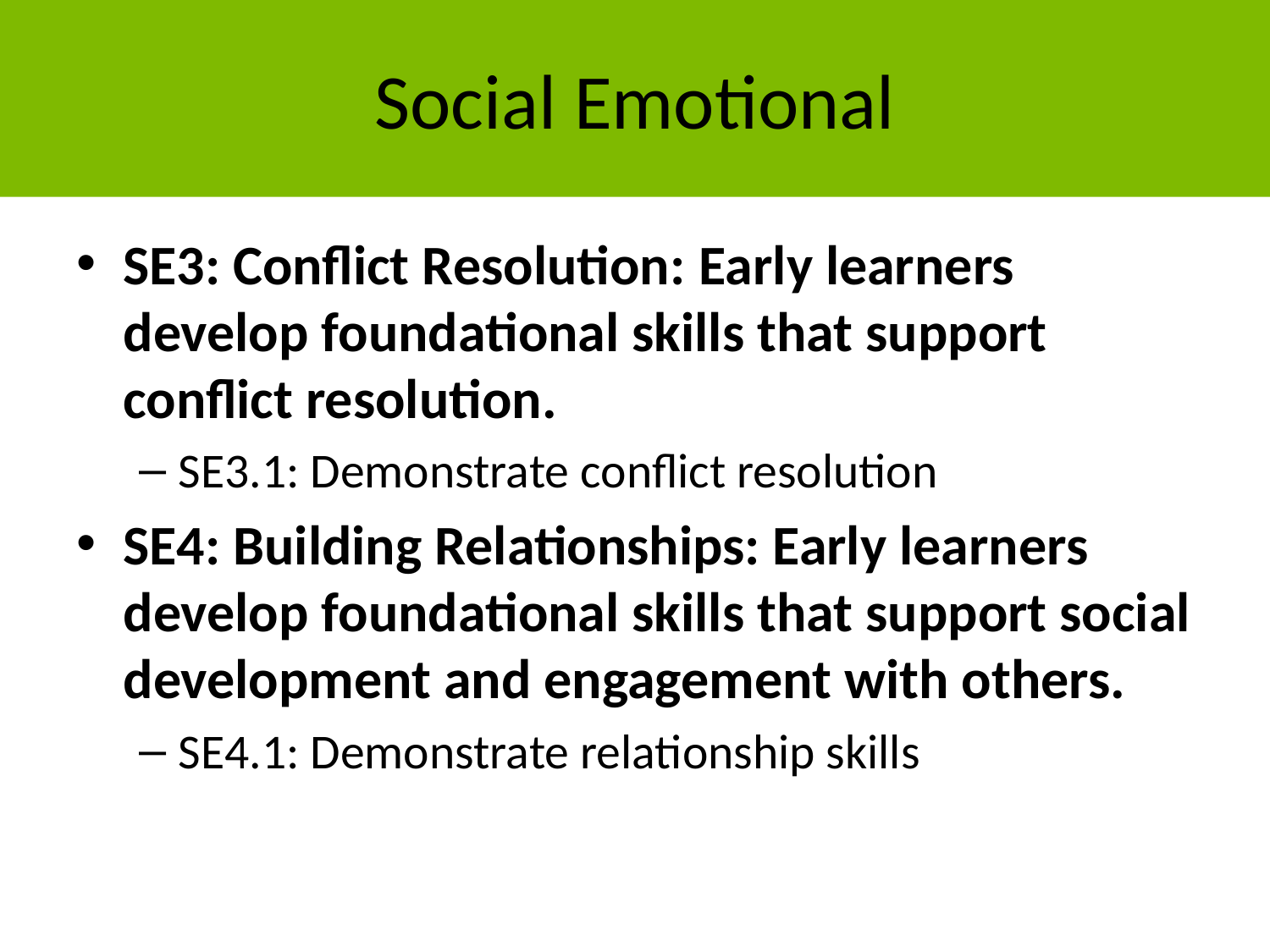

# Social Emotional
SE3: Conflict Resolution: Early learners develop foundational skills that support conflict resolution.
SE3.1: Demonstrate conflict resolution
SE4: Building Relationships: Early learners develop foundational skills that support social development and engagement with others.
SE4.1: Demonstrate relationship skills